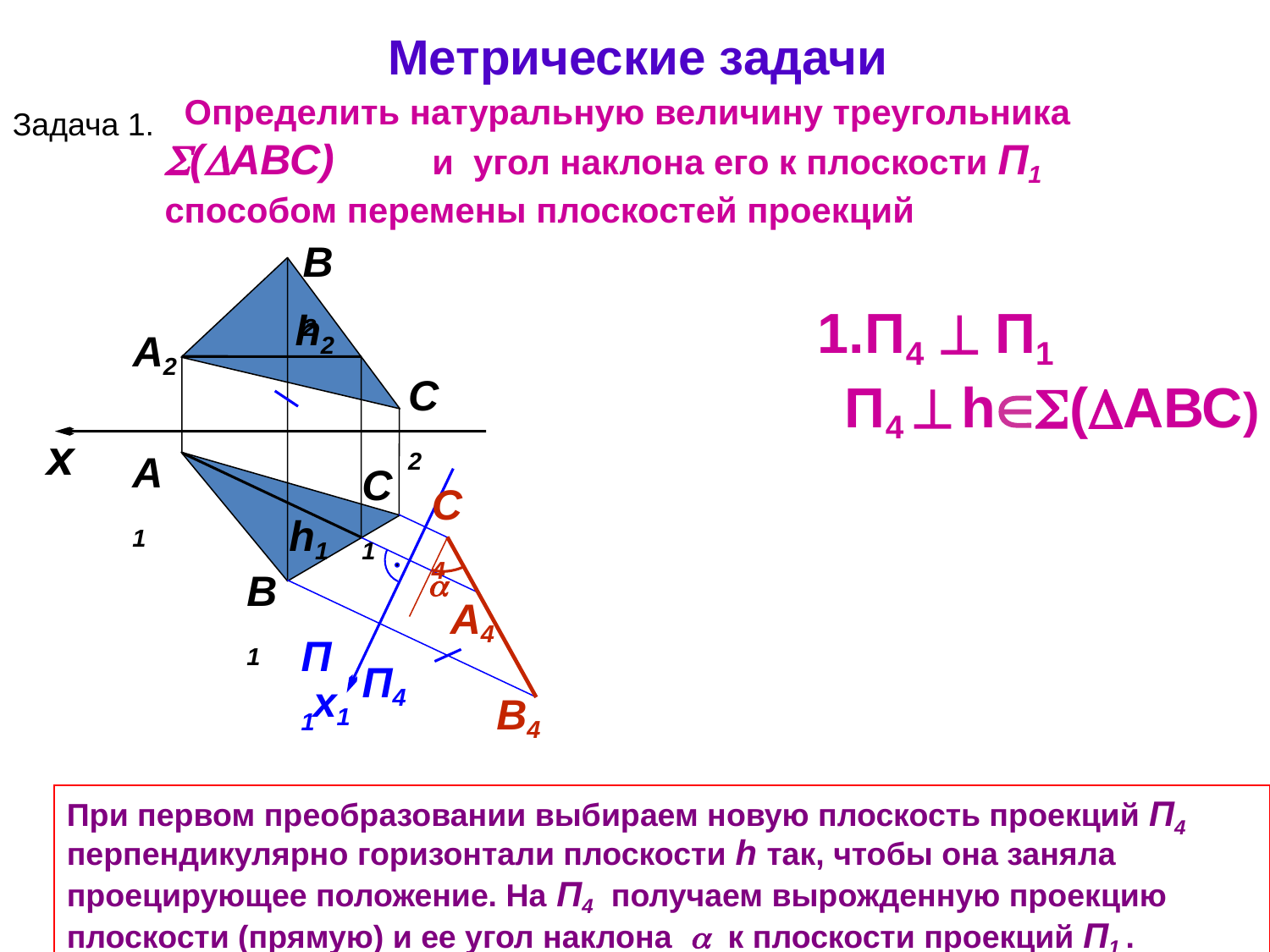

Метрические задачи

  Определить натуральную величину треугольника Σ(ΔАВС)           и  угол наклона его к плоскости П1   способом перемены плоскостей проекций
Задача 1.

B2

П4 ⊥ П1
   П4 ⊥ h∈Σ(ΔАВС)
h2

А2

h1
C2

x

А1

C1

П1
П4
x1
C4

А4
В4

α

B1
При первом преобразовании выбираем новую плоскость проекций П4   перпендикулярно горизонтали плоскости h так, чтобы она заняла проецирующее положение. На П4  получаем вырожденную проекцию плоскости (прямую) и ее угол наклона  α  к плоскости проекций П1 .